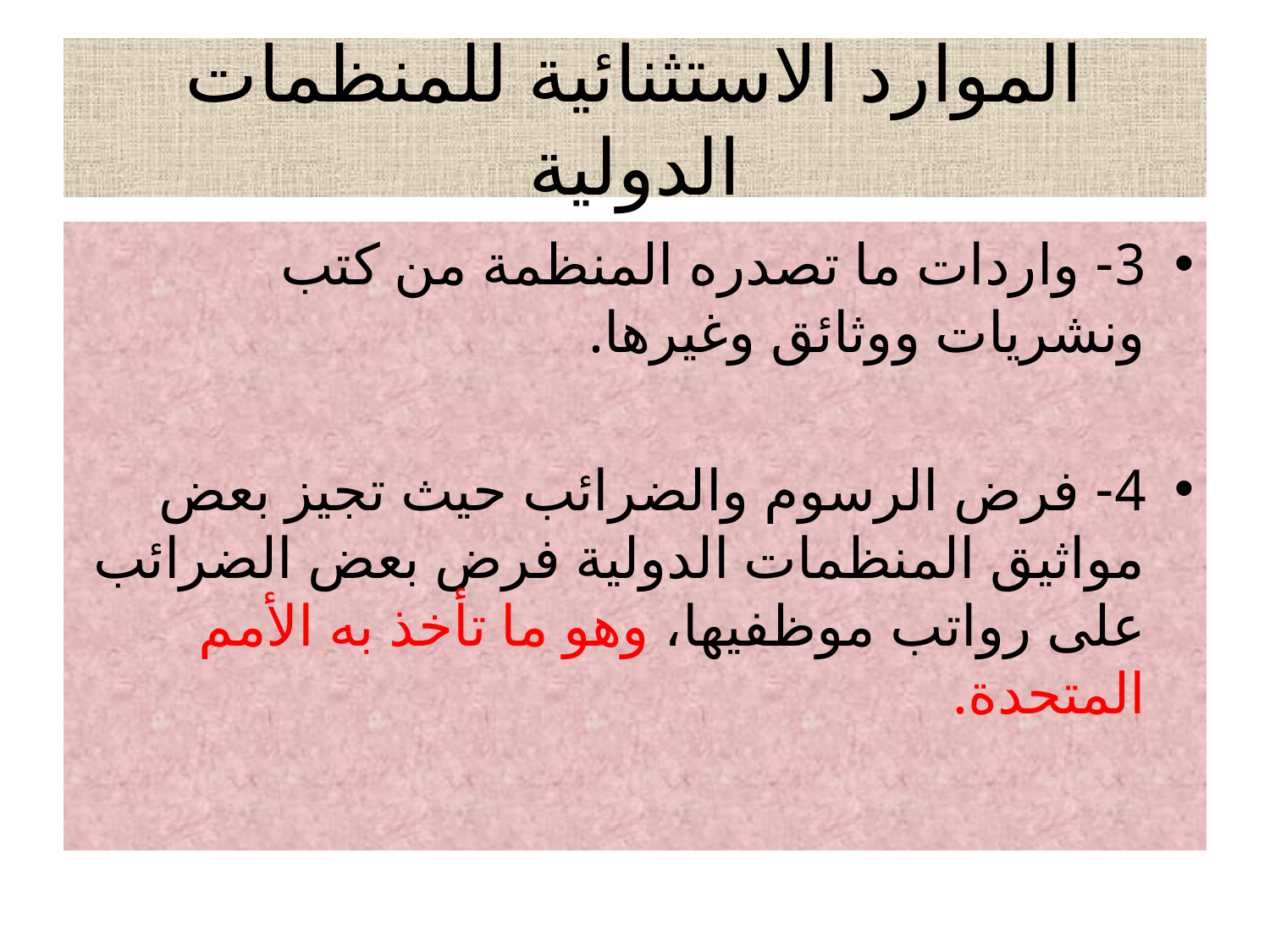

# الموارد الاستثنائية للمنظمات الدولية
3- واردات ما تصدره المنظمة من كتب ونشريات ووثائق وغيرها.

4- فرض الرسوم والضرائب حيث تجيز بعض مواثيق المنظمات الدولية فرض بعض الضرائب على رواتب موظفيها، وهو ما تأخذ به الأمم المتحدة.